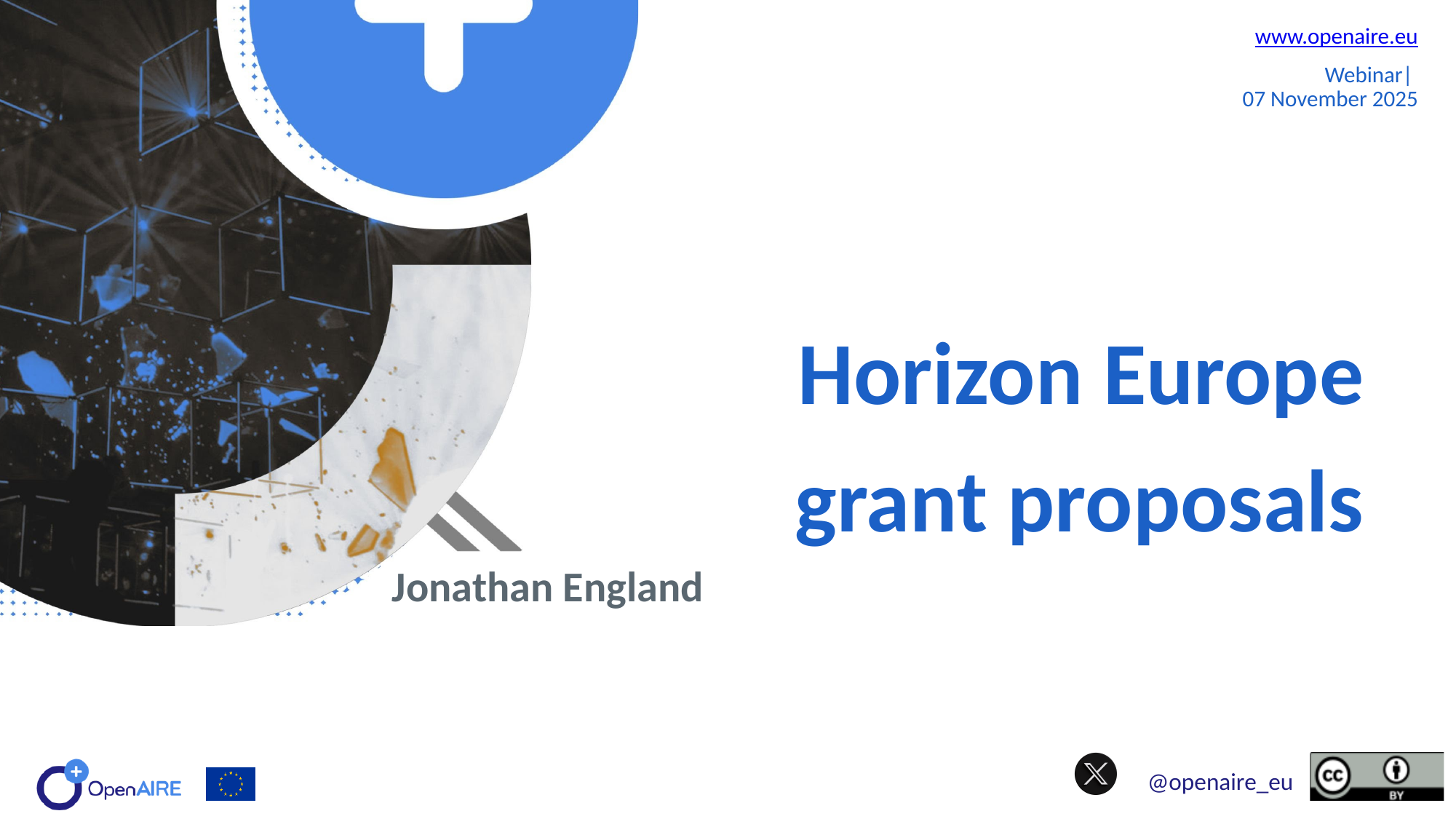

www.openaire.eu
Webinar|
07 November 2025

# Horizon Europe grant proposals
Jonathan England